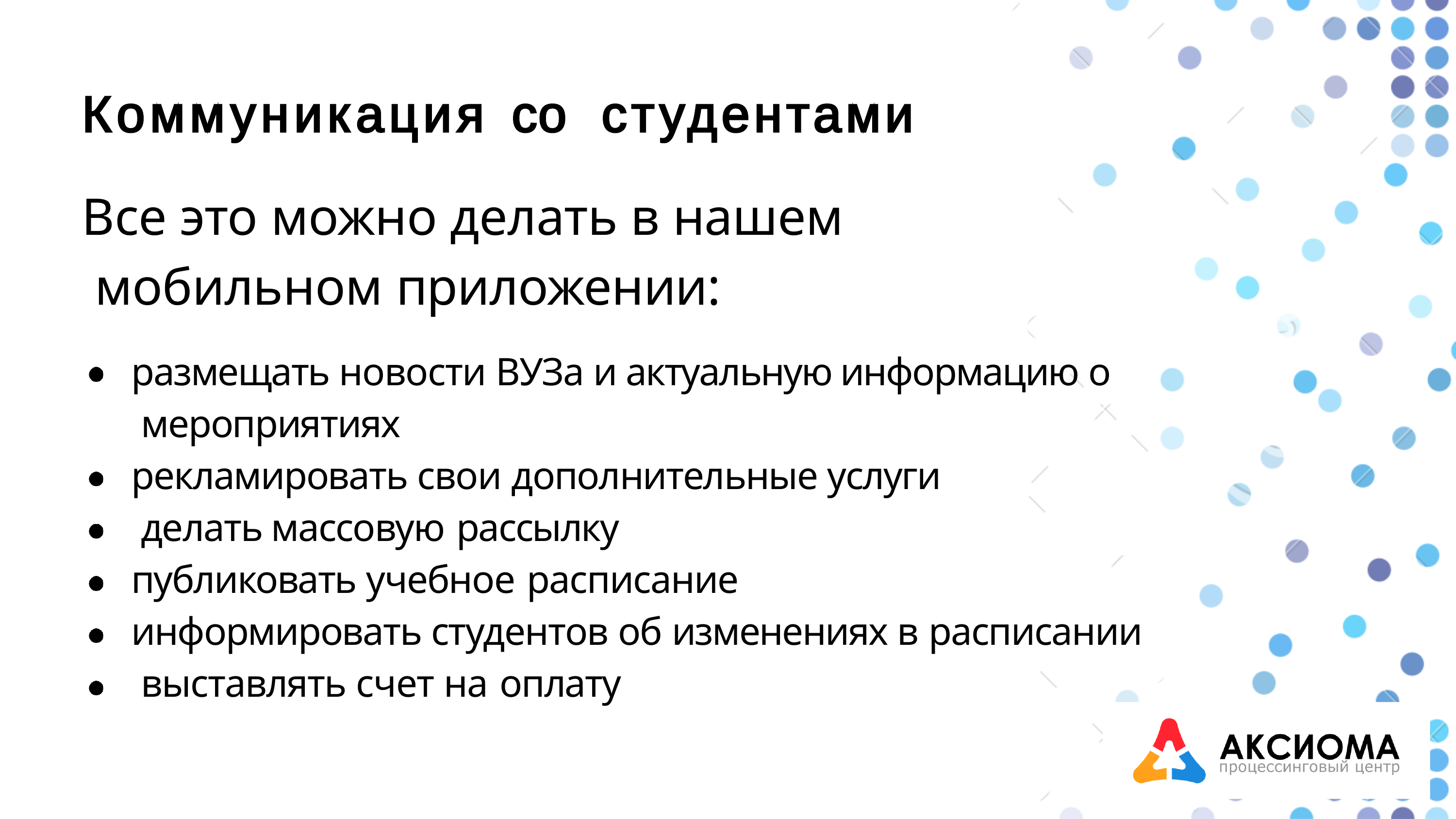

# Коммуникация со  студентами
Все это можно делать в нашем  мобильном приложении:
размещать новости ВУЗа и актуальную информацию о  мероприятиях
рекламировать свои дополнительные услуги  делать массовую рассылку
публиковать учебное расписание
информировать студентов об изменениях в расписании  выставлять счет на оплату